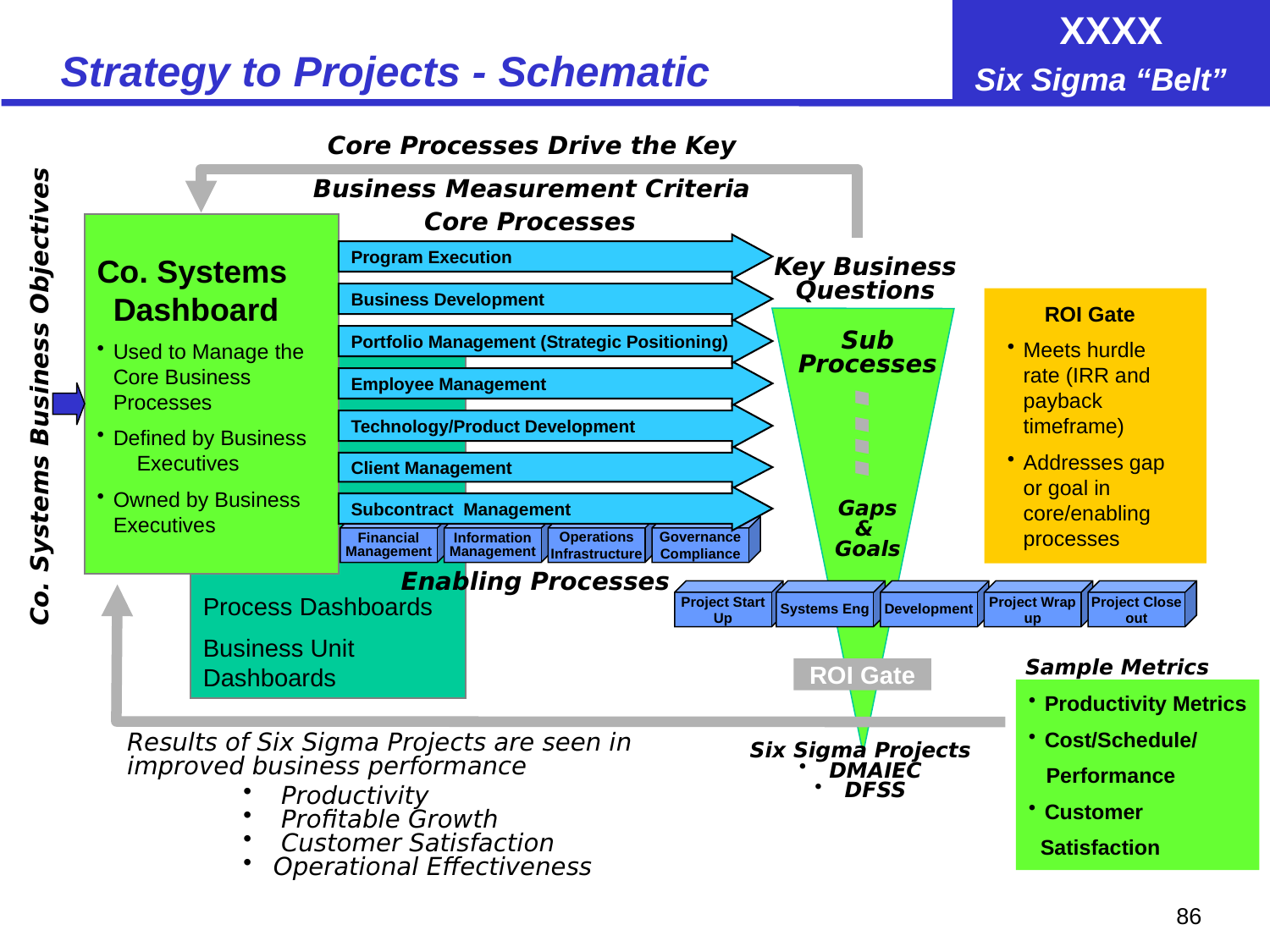

# Strategy to Projects - Schematic
Core Processes Drive the Key

Business Measurement Criteria

Core Processes
Co. Systems Dashboard
Used to Manage the Core Business Processes
Defined by Business      Executives
Owned by Business Executives
Program Execution
Key Business Questions
Business Development

ROI Gate
Meets hurdle rate (IRR and payback timeframe)
Addresses gap or goal in core/enabling processes

Portfolio Management (Strategic Positioning)
Sub Processes
Process Dashboards
Business Unit Dashboards
Employee Management

Co. Systems Business Objectives
….
Technology/Product Development
Client Management
Subcontract  Management
Gaps
&
Goals
Financial Management
Information Management
Operations Infrastructure
Governance
Compliance
Enabling Processes
Project Start Up
Systems Eng
Development
Project Wrap up
Project Close out

ROI Gate
Sample Metrics
Productivity Metrics
Cost/Schedule/
   Performance
Customer
  Satisfaction
Results of Six Sigma Projects are seen in improved business performance
Six Sigma Projects
DMAIEC
DFSS
 Productivity
 Profitable Growth
 Customer Satisfaction
Operational Effectiveness